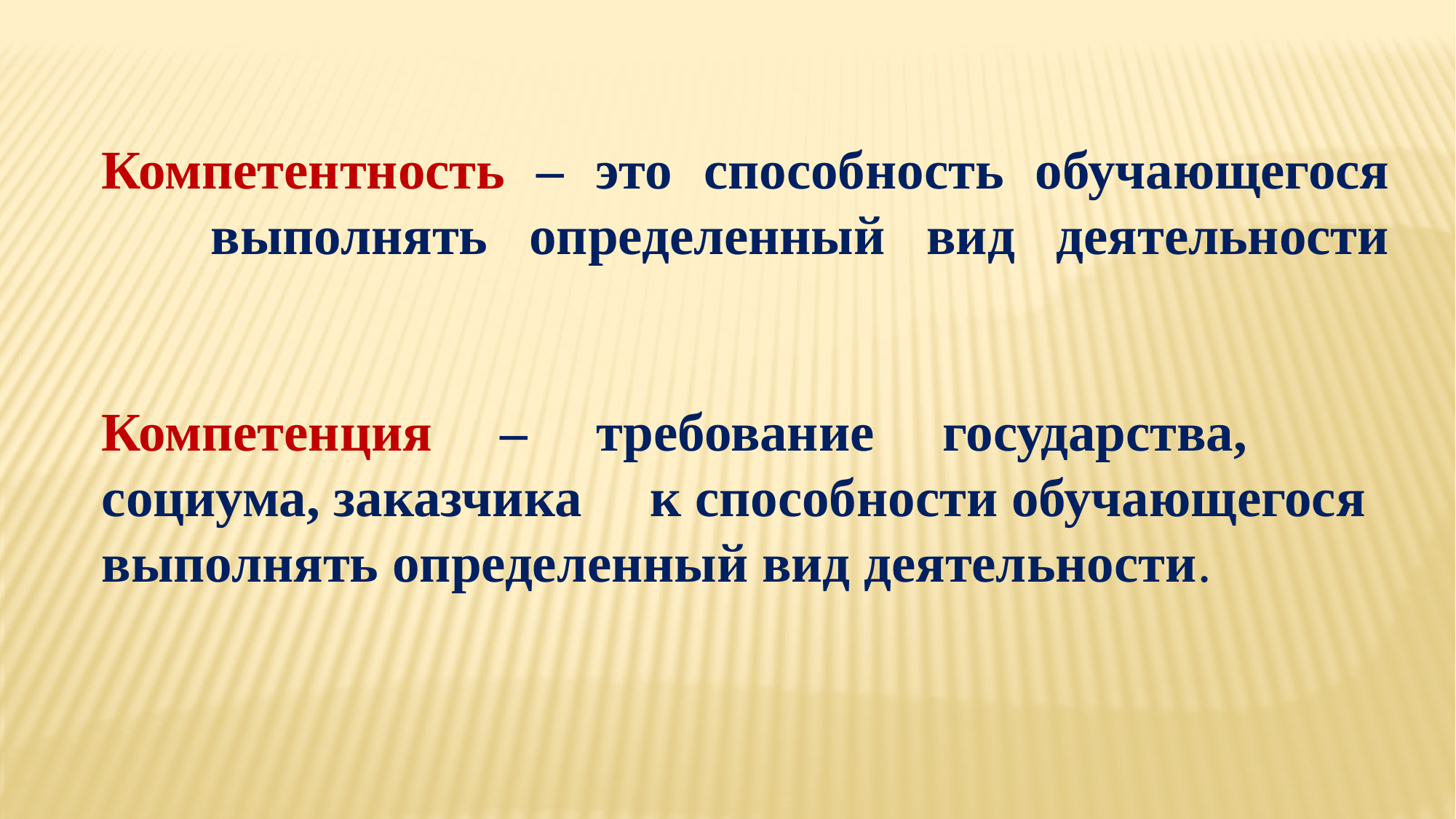

Компетентность – это способность обучающегося	выполнять определенный вид деятельности

Компетенция     –     требование     государства,     социума, заказчика     к способности обучающегося выполнять определенный вид деятельности.